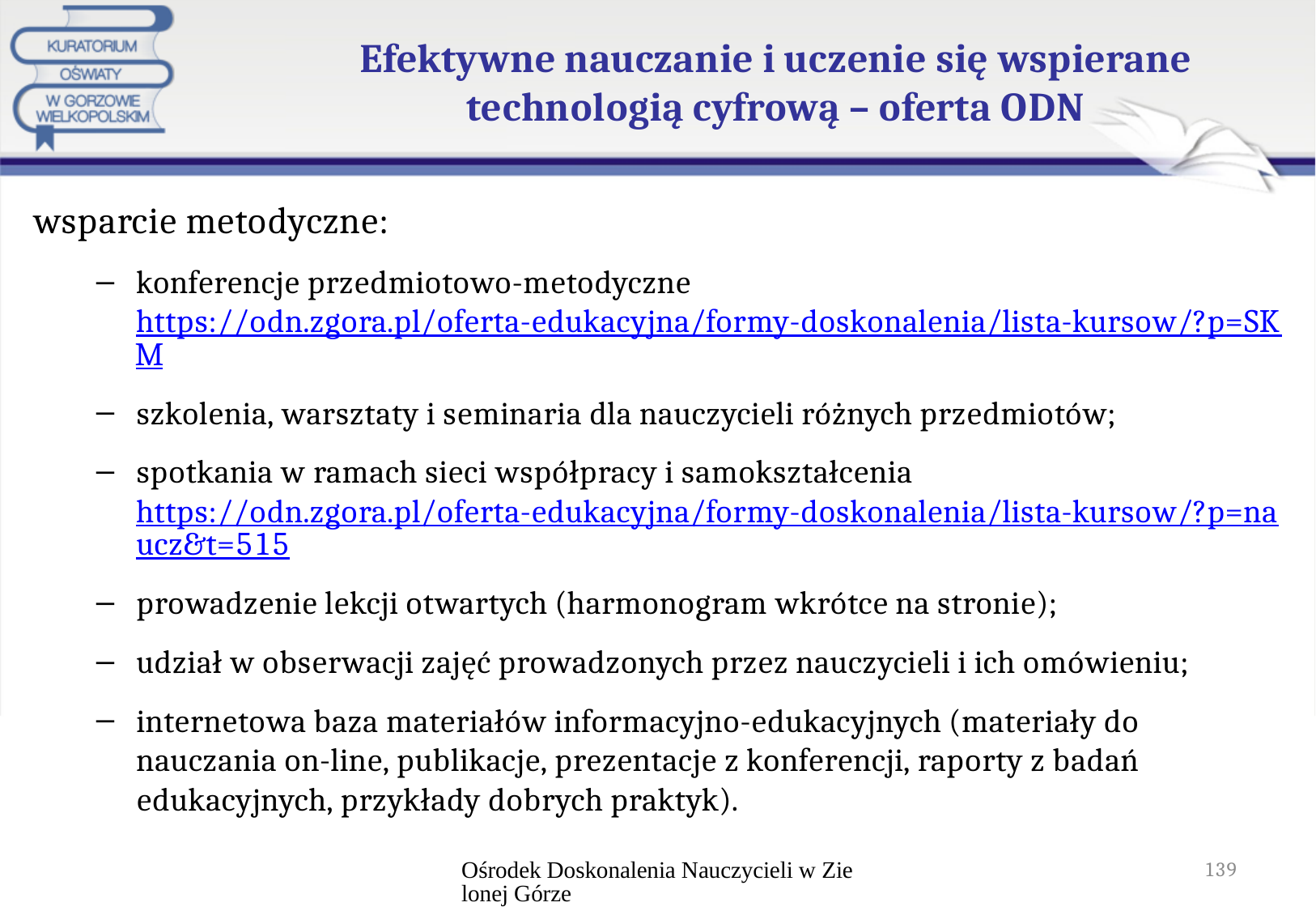

# Efektywne nauczanie i uczenie się wspierane technologią cyfrową – oferta ODN
wsparcie metodyczne:
konferencje przedmiotowo-metodyczne https://odn.zgora.pl/oferta-edukacyjna/formy-doskonalenia/lista-kursow/?p=SKM
szkolenia, warsztaty i seminaria dla nauczycieli różnych przedmiotów;
spotkania w ramach sieci współpracy i samokształcenia https://odn.zgora.pl/oferta-edukacyjna/formy-doskonalenia/lista-kursow/?p=naucz&t=515
prowadzenie lekcji otwartych (harmonogram wkrótce na stronie);
udział w obserwacji zajęć prowadzonych przez nauczycieli i ich omówieniu;
internetowa baza materiałów informacyjno-edukacyjnych (materiały do nauczania on-line, publikacje, prezentacje z konferencji, raporty z badań edukacyjnych, przykłady dobrych praktyk).

Ośrodek Doskonalenia Nauczycieli w Zielonej Górze
139